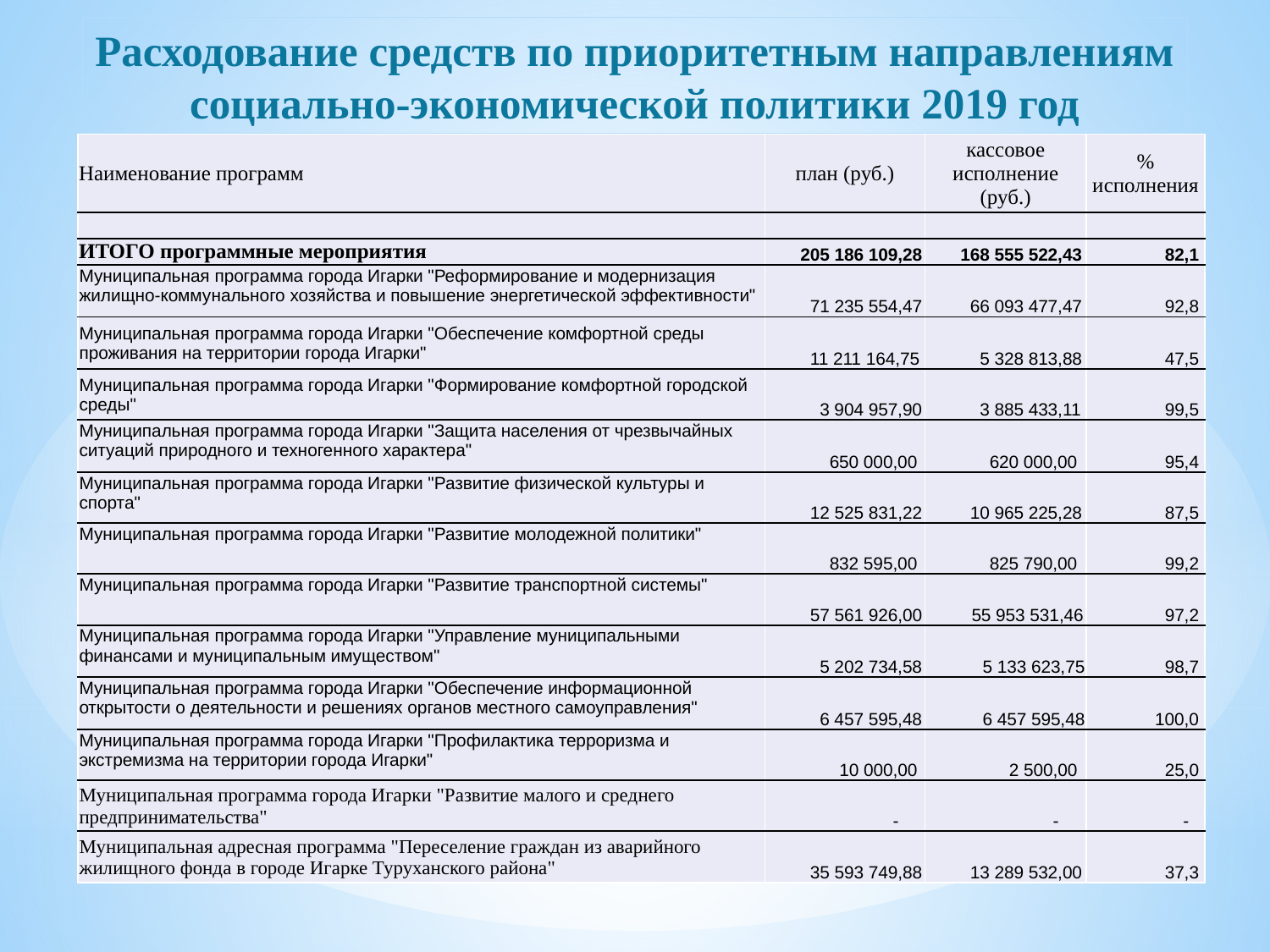

Расходование средств по приоритетным направлениям
социально-экономической политики 2019 год
| Наименование программ | план (руб.) | кассовое исполнение (руб.) | % исполнения |
| --- | --- | --- | --- |
|  |  |  |  |
| ИТОГО программные мероприятия | 205 186 109,28 | 168 555 522,43 | 82,1 |
| Муниципальная программа города Игарки "Реформирование и модернизация жилищно-коммунального хозяйства и повышение энергетической эффективности" | 71 235 554,47 | 66 093 477,47 | 92,8 |
| Муниципальная программа города Игарки "Обеспечение комфортной среды проживания на территории города Игарки" | 11 211 164,75 | 5 328 813,88 | 47,5 |
| Муниципальная программа города Игарки "Формирование комфортной городской среды" | 3 904 957,90 | 3 885 433,11 | 99,5 |
| Муниципальная программа города Игарки "Защита населения от чрезвычайных ситуаций природного и техногенного характера" | 650 000,00 | 620 000,00 | 95,4 |
| Муниципальная программа города Игарки "Развитие физической культуры и спорта" | 12 525 831,22 | 10 965 225,28 | 87,5 |
| Муниципальная программа города Игарки "Развитие молодежной политики" | 832 595,00 | 825 790,00 | 99,2 |
| Муниципальная программа города Игарки "Развитие транспортной системы" | 57 561 926,00 | 55 953 531,46 | 97,2 |
| Муниципальная программа города Игарки "Управление муниципальными финансами и муниципальным имуществом" | 5 202 734,58 | 5 133 623,75 | 98,7 |
| Муниципальная программа города Игарки "Обеспечение информационной открытости о деятельности и решениях органов местного самоуправления" | 6 457 595,48 | 6 457 595,48 | 100,0 |
| Муниципальная программа города Игарки "Профилактика терроризма и экстремизма на территории города Игарки" | 10 000,00 | 2 500,00 | 25,0 |
| Муниципальная программа города Игарки "Развитие малого и среднего предпринимательства" | - | - | - |
| Муниципальная адресная программа "Переселение граждан из аварийного жилищного фонда в городе Игарке Туруханского района" | 35 593 749,88 | 13 289 532,00 | 37,3 |